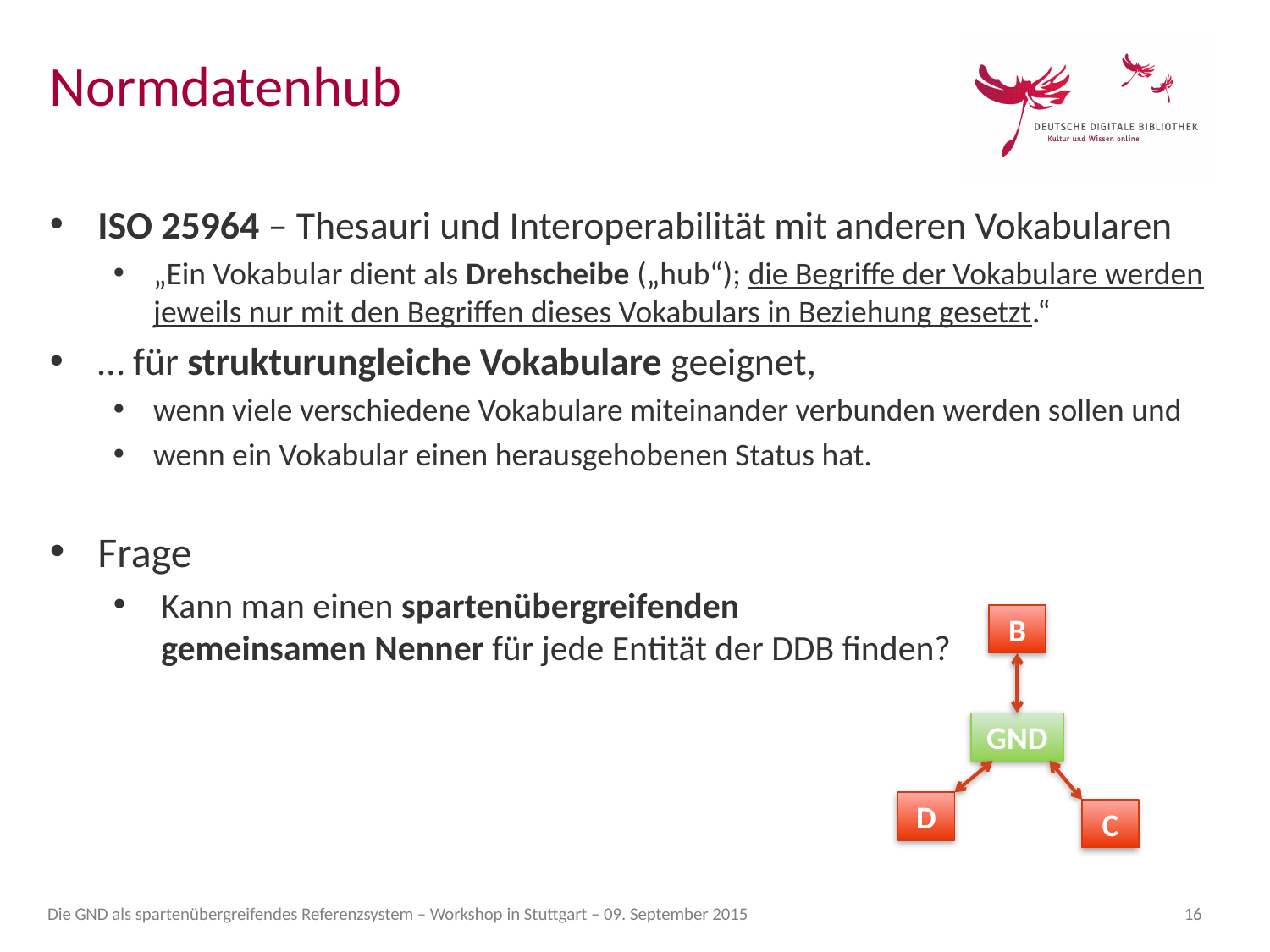

Normdatenhub
ISO 25964 – Thesauri und Interoperabilität mit anderen Vokabularen
„Ein Vokabular dient als Drehscheibe („hub“); die Begriffe der Vokabulare werden jeweils nur mit den Begriffen dieses Vokabulars in Beziehung gesetzt.“
… für strukturungleiche Vokabulare geeignet,
wenn viele verschiedene Vokabulare miteinander verbunden werden sollen und
wenn ein Vokabular einen herausgehobenen Status hat.

Frage
Kann man einen spartenübergreifenden
gemeinsamen Nenner für jede Entität der DDB finden?
B
GND
D
C